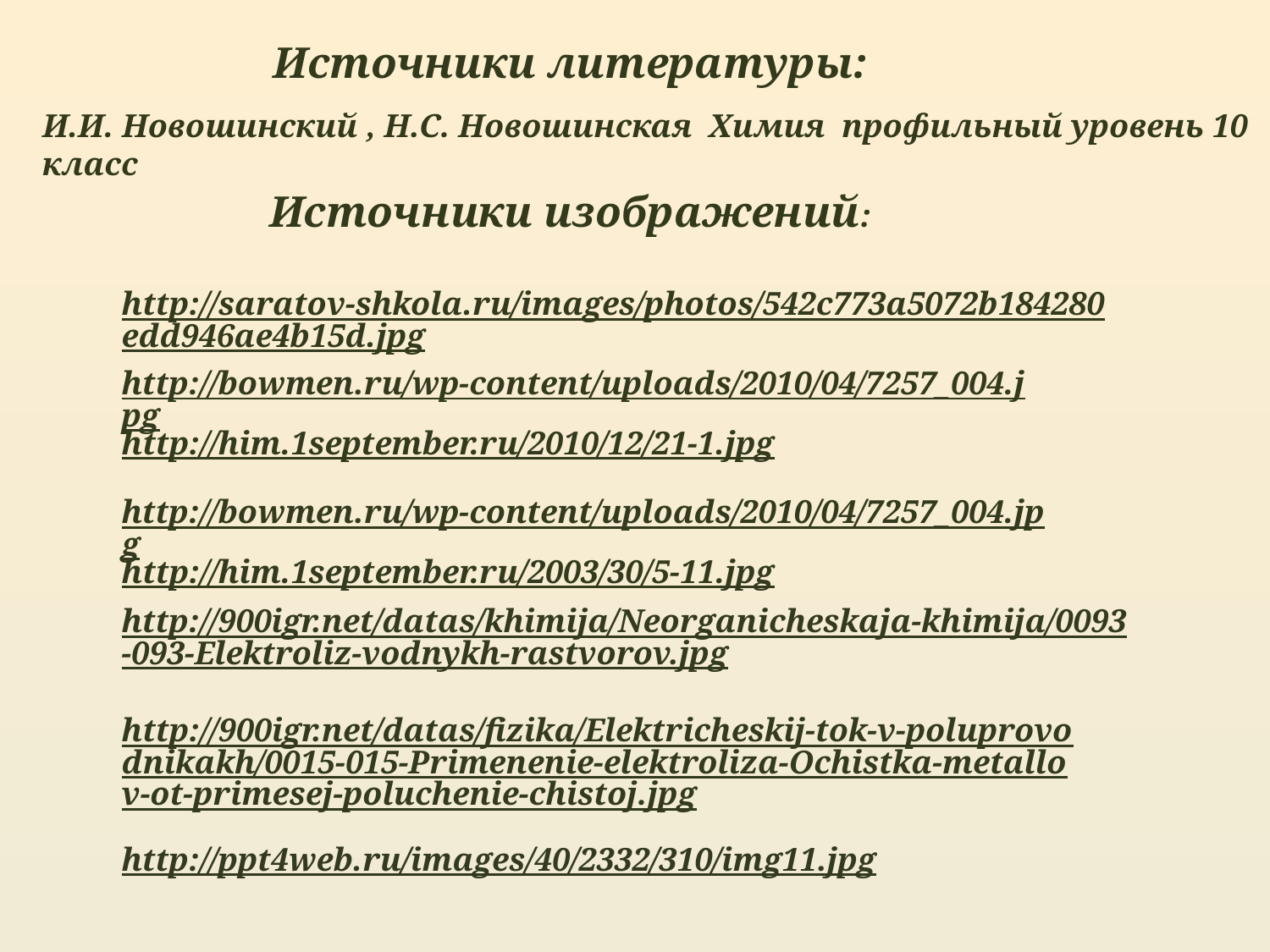

Источники литературы:
И.И. Новошинский , Н.С. Новошинская  Химия  профильный уровень 10 класс
Источники изображений:
http://saratov-shkola.ru/images/photos/542c773a5072b184280edd946ae4b15d.jpg
http://bowmen.ru/wp-content/uploads/2010/04/7257_004.jpg
http://him.1september.ru/2010/12/21-1.jpg
http://bowmen.ru/wp-content/uploads/2010/04/7257_004.jpg
http://him.1september.ru/2003/30/5-11.jpg
http://900igr.net/datas/khimija/Neorganicheskaja-khimija/0093-093-Elektroliz-vodnykh-rastvorov.jpg
http://900igr.net/datas/fizika/Elektricheskij-tok-v-poluprovodnikakh/0015-015-Primenenie-elektroliza-Ochistka-metallov-ot-primesej-poluchenie-chistoj.jpg
http://ppt4web.ru/images/40/2332/310/img11.jpg